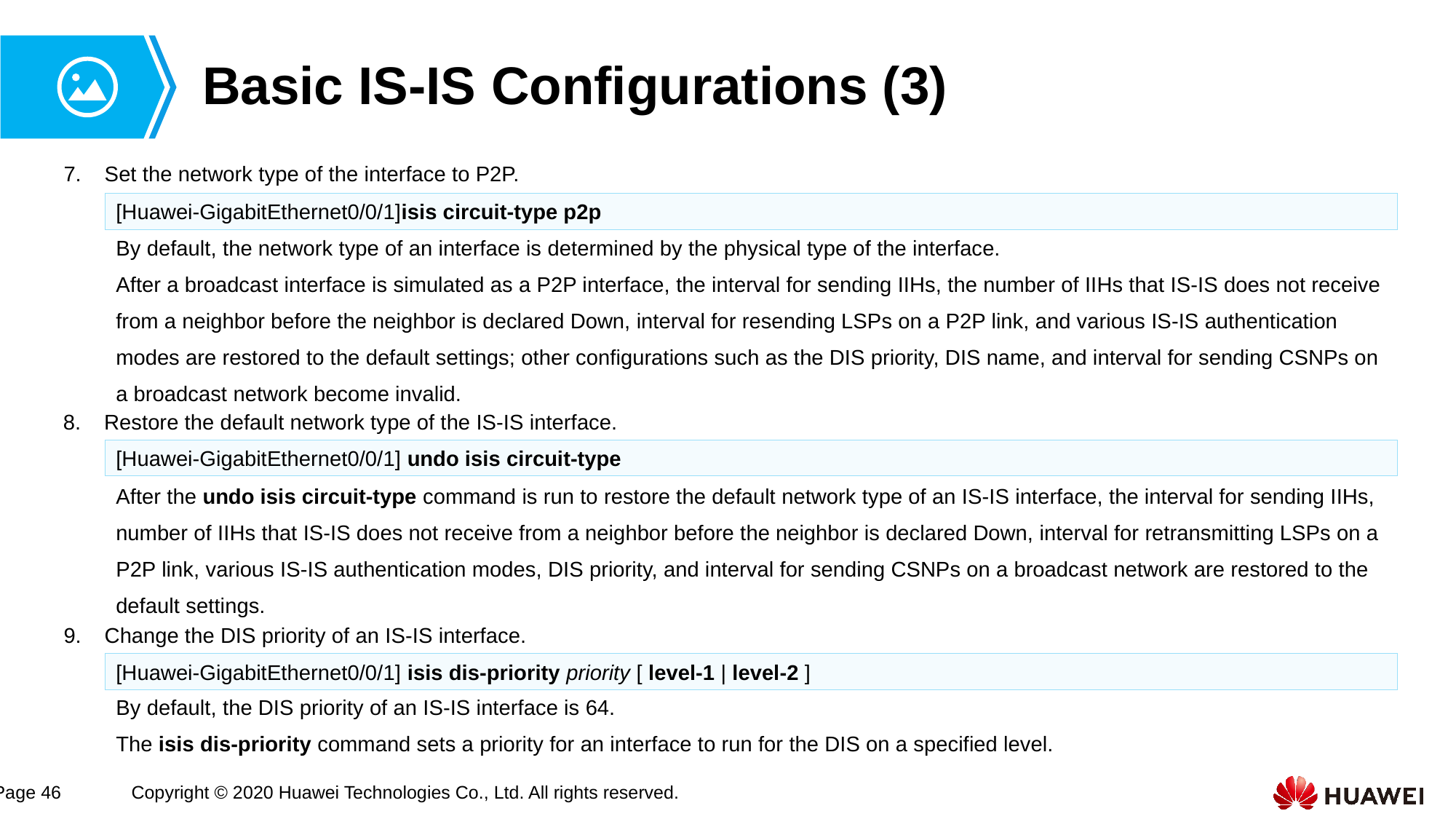

# Basic IS-IS Configurations (3)
Set the network type of the interface to P2P.
[Huawei-GigabitEthernet0/0/1]isis circuit-type p2p
By default, the network type of an interface is determined by the physical type of the interface.
After a broadcast interface is simulated as a P2P interface, the interval for sending IIHs, the number of IIHs that IS-IS does not receive from a neighbor before the neighbor is declared Down, interval for resending LSPs on a P2P link, and various IS-IS authentication modes are restored to the default settings; other configurations such as the DIS priority, DIS name, and interval for sending CSNPs on a broadcast network become invalid.
Restore the default network type of the IS-IS interface.
[Huawei-GigabitEthernet0/0/1] undo isis circuit-type
After the undo isis circuit-type command is run to restore the default network type of an IS-IS interface, the interval for sending IIHs, number of IIHs that IS-IS does not receive from a neighbor before the neighbor is declared Down, interval for retransmitting LSPs on a P2P link, various IS-IS authentication modes, DIS priority, and interval for sending CSNPs on a broadcast network are restored to the default settings.
Change the DIS priority of an IS-IS interface.
[Huawei-GigabitEthernet0/0/1] isis dis-priority priority [ level-1 | level-2 ]
By default, the DIS priority of an IS-IS interface is 64.
The isis dis-priority command sets a priority for an interface to run for the DIS on a specified level.